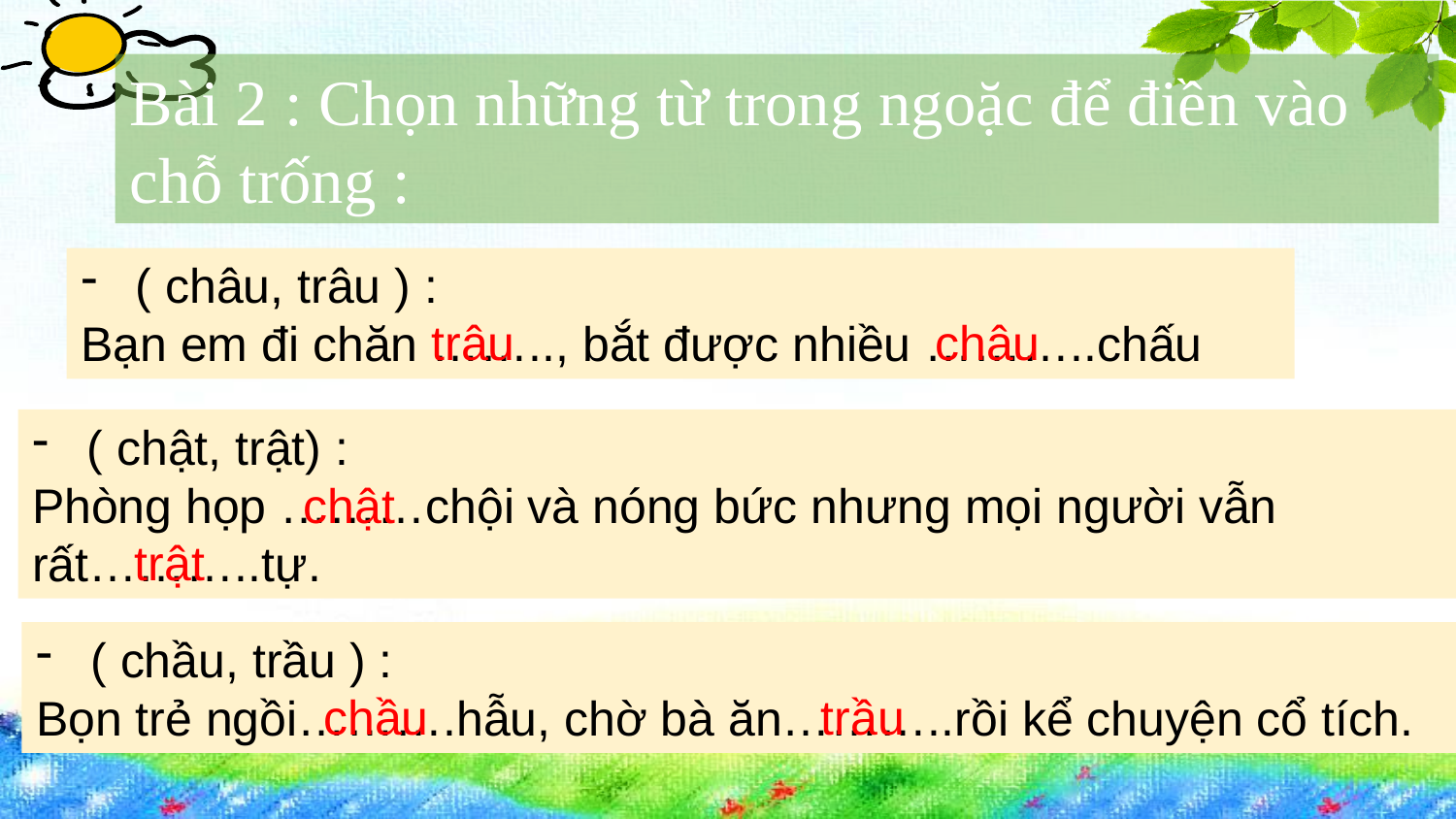

Bài 2 : Chọn những từ trong ngoặc để điền vào chỗ trống :
( châu, trâu ) :
Bạn em đi chăn …….., bắt được nhiều ………..chấu
châu
trâu
( chật, trật) :
Phòng họp ………chội và nóng bức nhưng mọi người vẫn rất………..tự.
chật
trật
( chầu, trầu ) :
Bọn trẻ ngồi……….hẫu, chờ bà ăn………..rồi kể chuyện cổ tích.
chầu
trầu